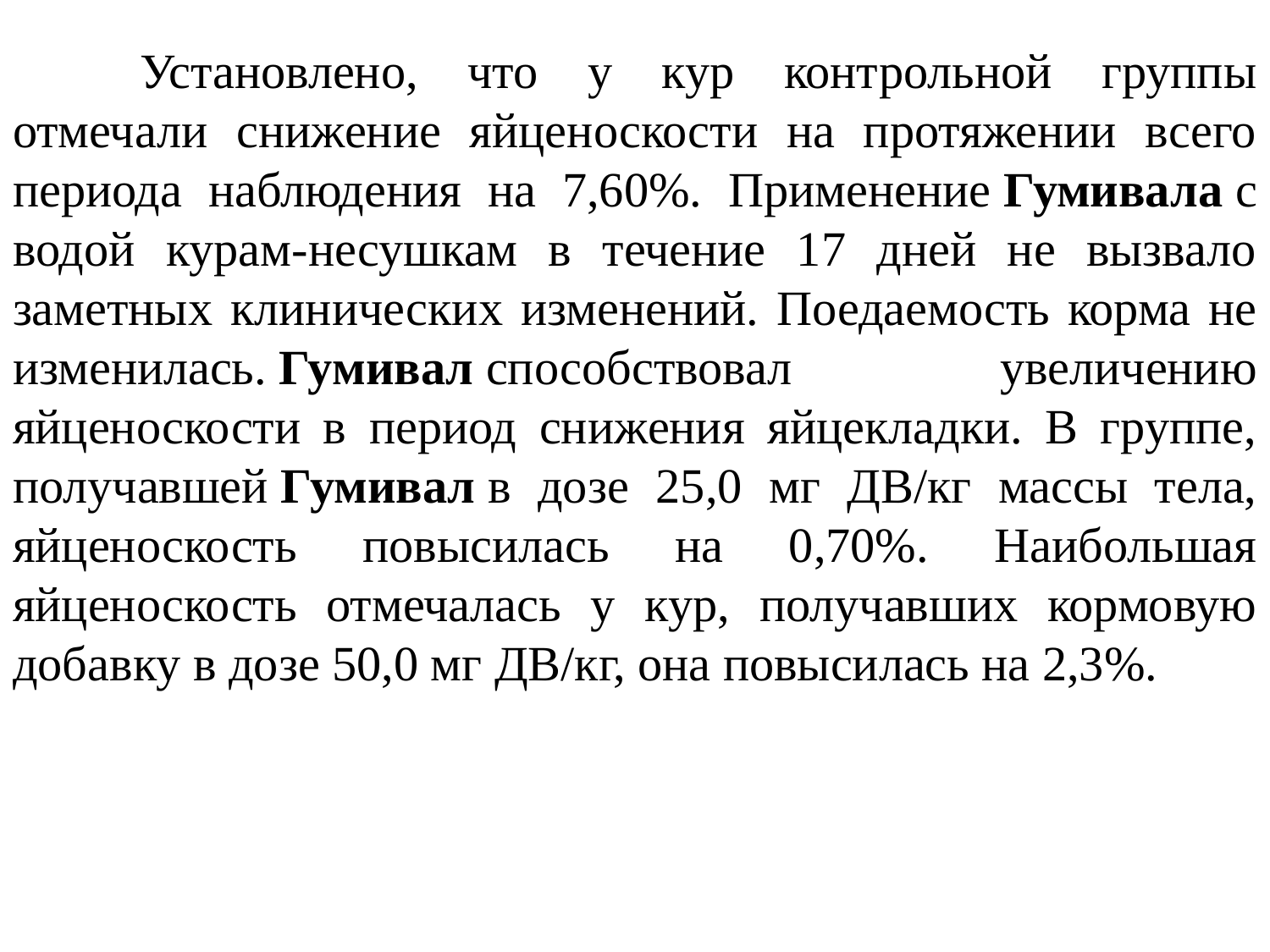

Установлено, что у кур контрольной группы отмечали снижение яйценоскости на протяжении всего периода наблюдения на 7,60%. Применение Гумивала с водой курам-несушкам в течение 17 дней не вызвало заметных клинических изменений. Поедаемость корма не изменилась. Гумивал способствовал увеличению яйценоскости в период снижения яйцекладки. В группе, получавшей Гумивал в дозе 25,0 мг ДВ/кг массы тела, яйценоскость повысилась на 0,70%. Наибольшая яйценоскость отмечалась у кур, получавших кормовую добавку в дозе 50,0 мг ДВ/кг, она повысилась на 2,3%.